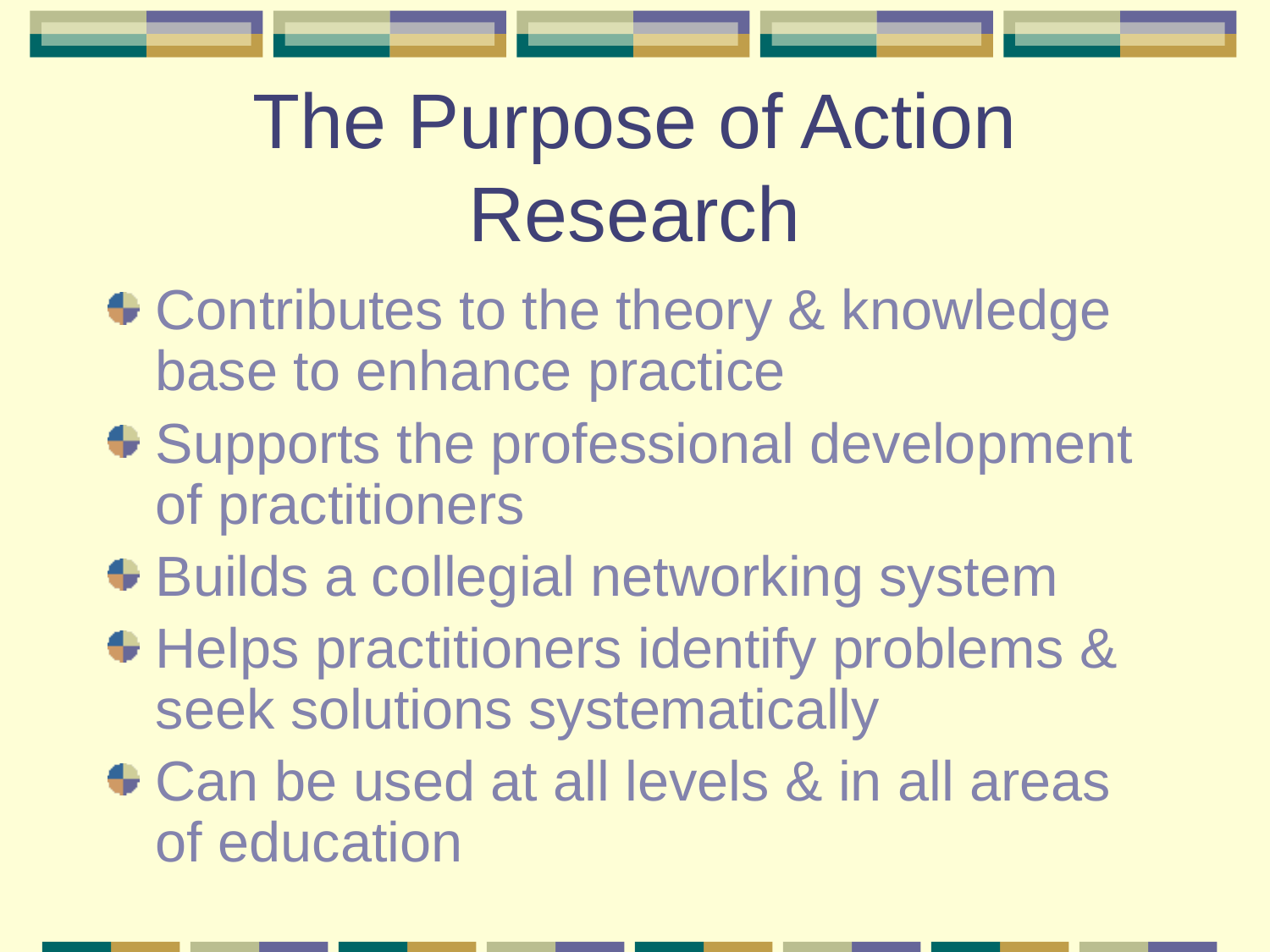

# The Purpose of Action Research
Contributes to the theory & knowledge base to enhance practice
Supports the professional development of practitioners
Builds a collegial networking system
Helps practitioners identify problems & seek solutions systematically
Can be used at all levels & in all areas of education